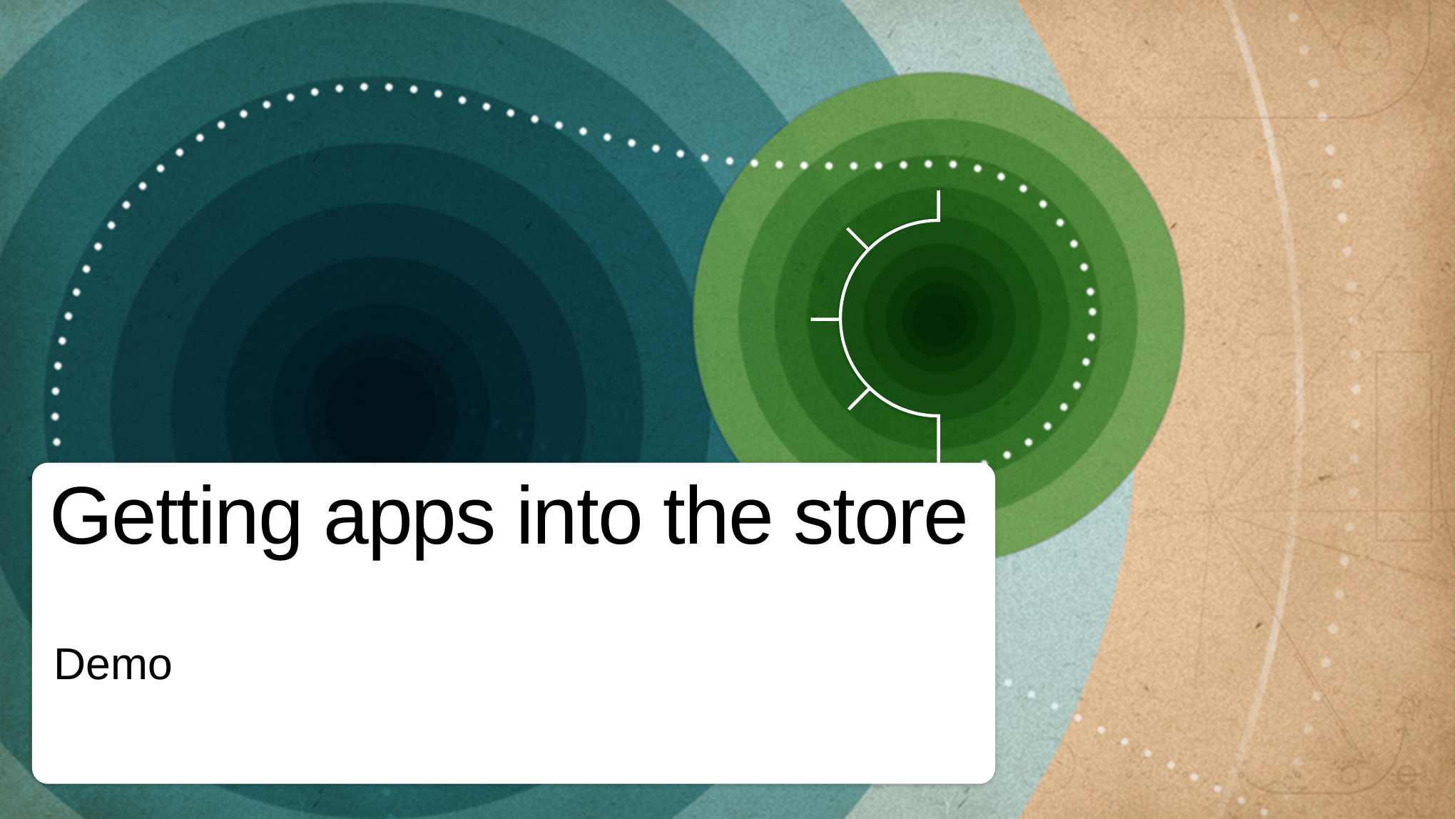

# Getting apps into the store
Demo